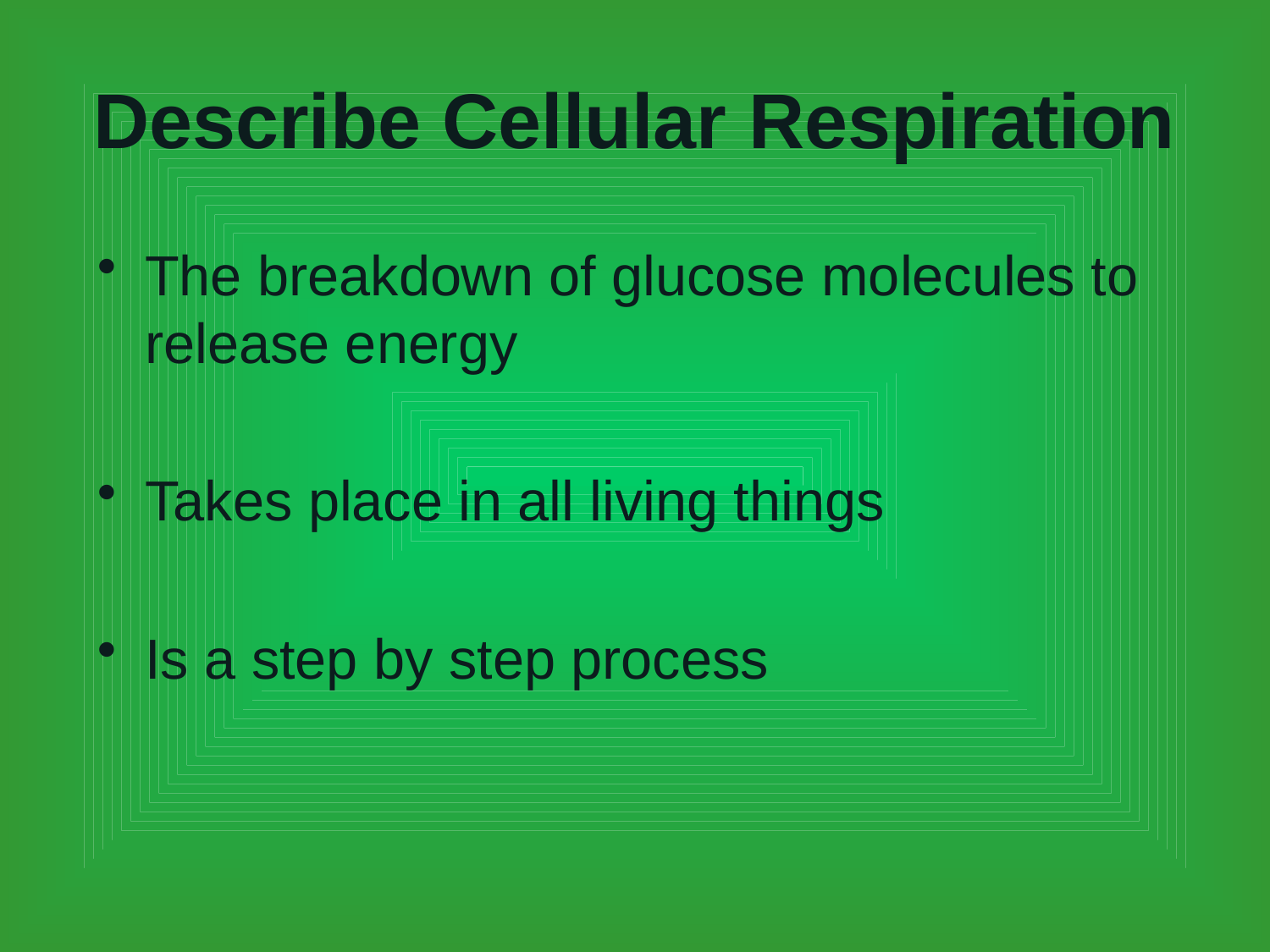

# Describe Cellular Respiration
The breakdown of glucose molecules to release energy

Takes place in all living things

Is a step by step process